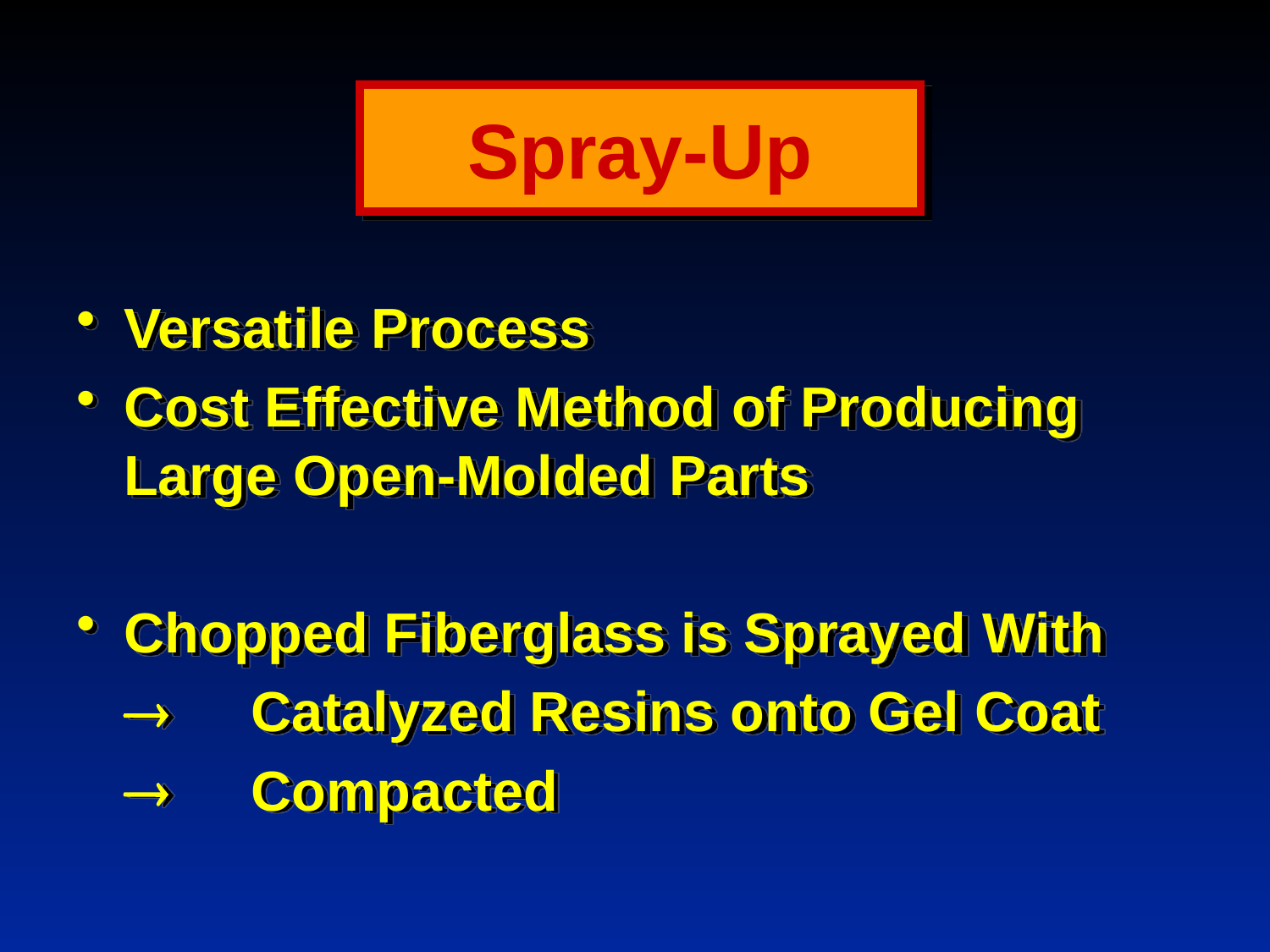

# Spray-Up
Versatile Process
Cost Effective Method of Producing Large Open-Molded Parts

Chopped Fiberglass is Sprayed With
	→	Catalyzed Resins onto Gel Coat
	→	Compacted